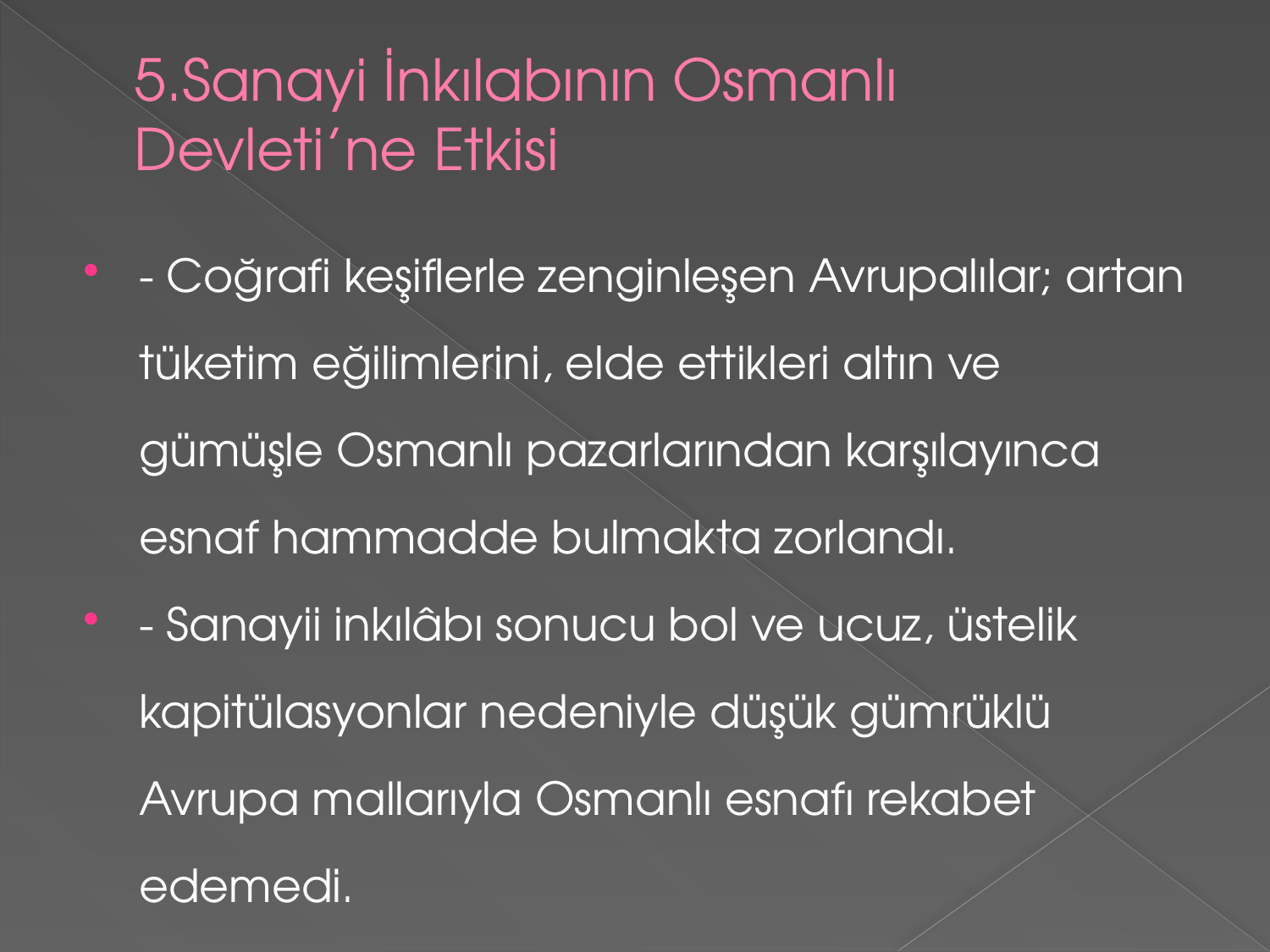

# 5.Sanayi İnkılabının Osmanlı Devleti’ne Etkisi
- Coğrafi keşiflerle zenginleşen Avrupalılar; artan tüketim eğilimlerini, elde ettikleri altın ve gümüşle Osmanlı pazarlarından karşılayınca  esnaf hammadde bulmakta zorlandı.
- Sanayii inkılâbı sonucu bol ve ucuz, üstelik kapitülasyonlar nedeniyle düşük gümrüklü Avrupa mallarıyla Osmanlı esnafı rekabet edemedi.